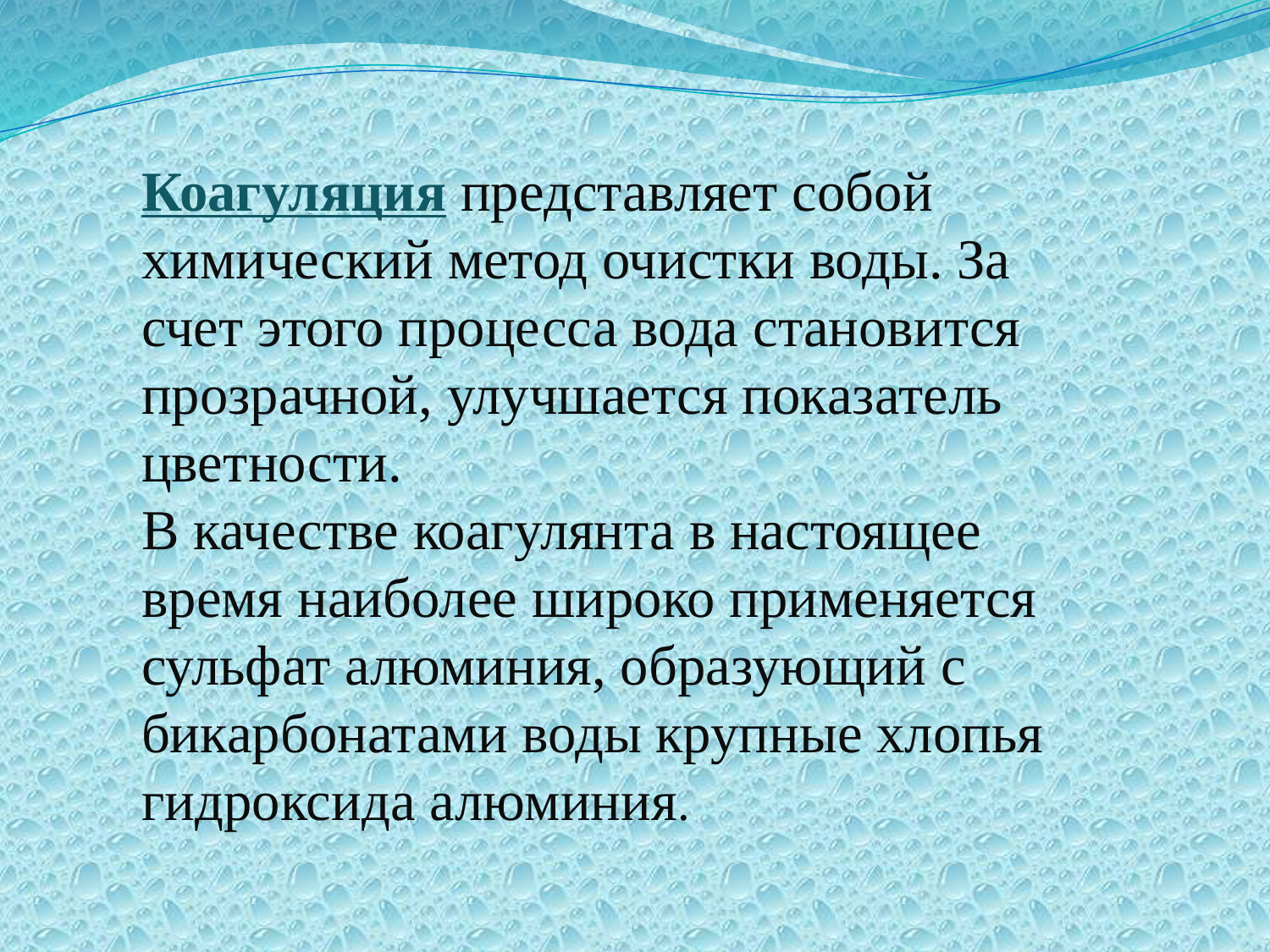

Коагуляция представляет собой
химический метод очистки воды. За счет этого процесса вода становится прозрачной, улучшается показатель цветности.
В качестве коагулянта в настоящее
время наиболее широко применяется сульфат алюминия, образующий с бикарбонатами воды крупные хлопья гидроксида алюминия.